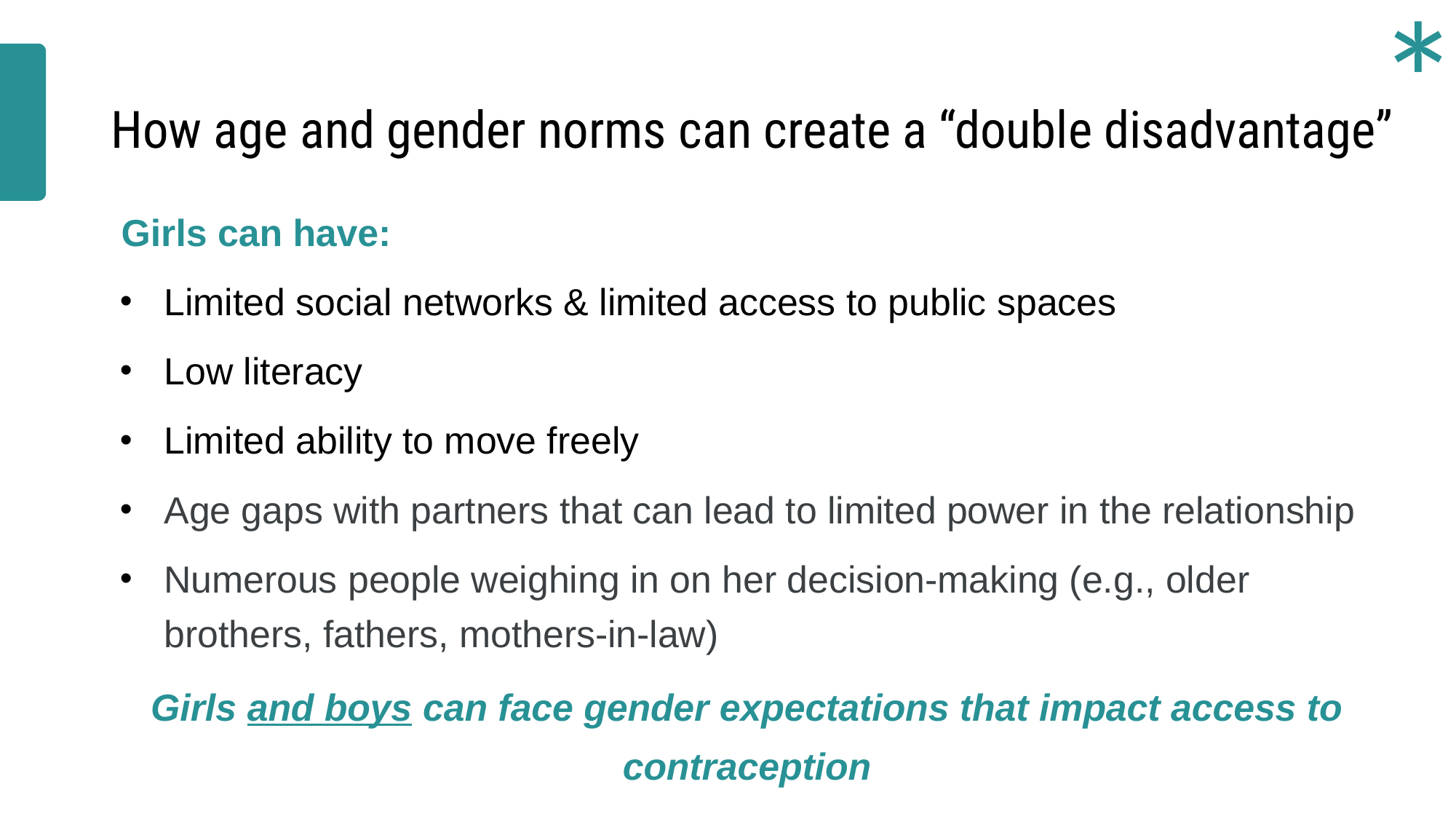

*
# How age and gender norms can create a “double disadvantage”
Girls can have:
Limited social networks & limited access to public spaces
Low literacy
Limited ability to move freely
Age gaps with partners that can lead to limited power in the relationship
Numerous people weighing in on her decision-making (e.g., older brothers, fathers, mothers-in-law)
Girls and boys can face gender expectations that impact access to contraception